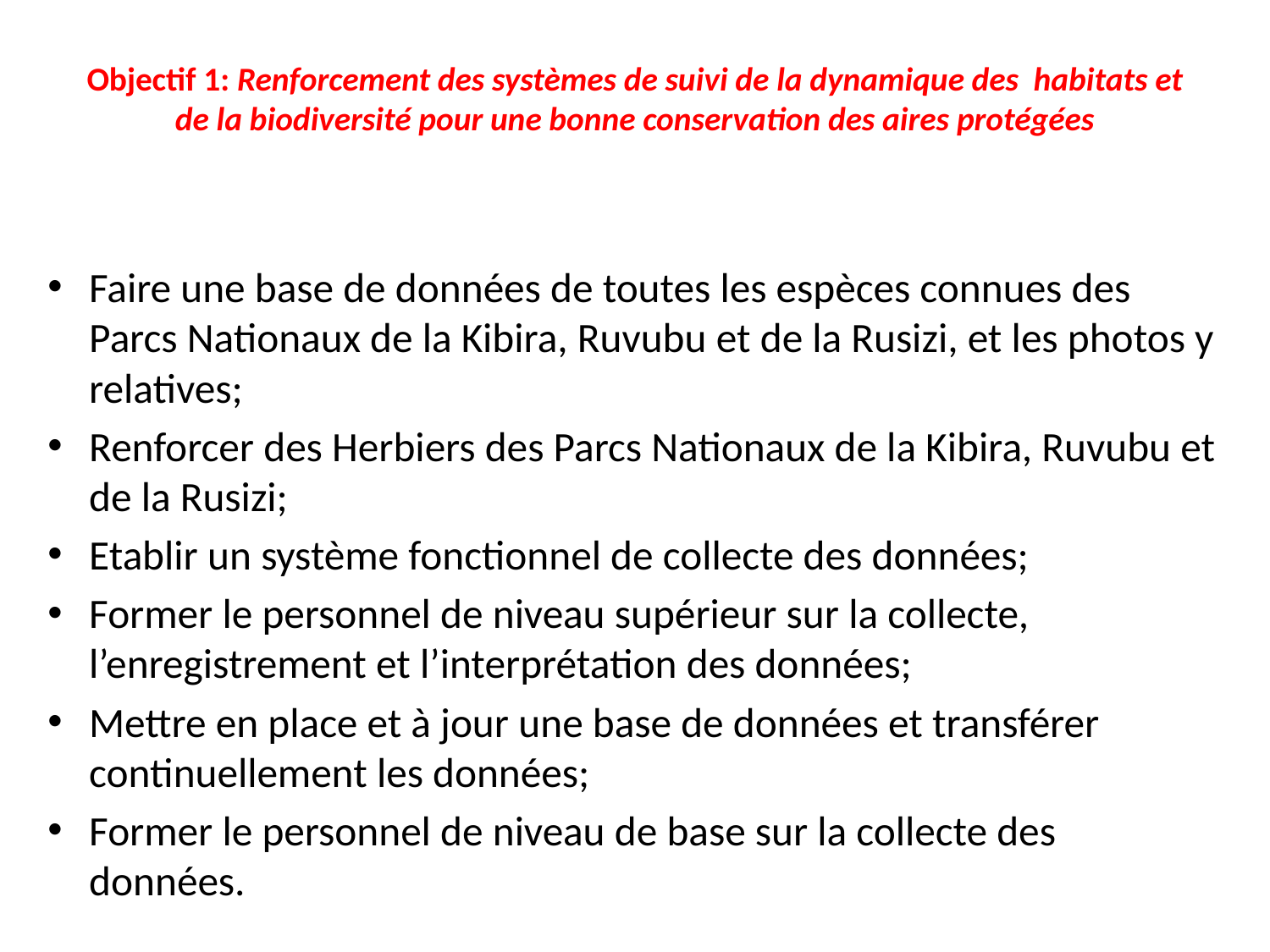

# Objectif 1: Renforcement des systèmes de suivi de la dynamique des  habitats et de la biodiversité pour une bonne conservation des aires protégées

Faire une base de données de toutes les espèces connues des Parcs Nationaux de la Kibira, Ruvubu et de la Rusizi, et les photos y relatives;
Renforcer des Herbiers des Parcs Nationaux de la Kibira, Ruvubu et de la Rusizi;
Etablir un système fonctionnel de collecte des données;
Former le personnel de niveau supérieur sur la collecte, l’enregistrement et l’interprétation des données;
Mettre en place et à jour une base de données et transférer continuellement les données;
Former le personnel de niveau de base sur la collecte des données.